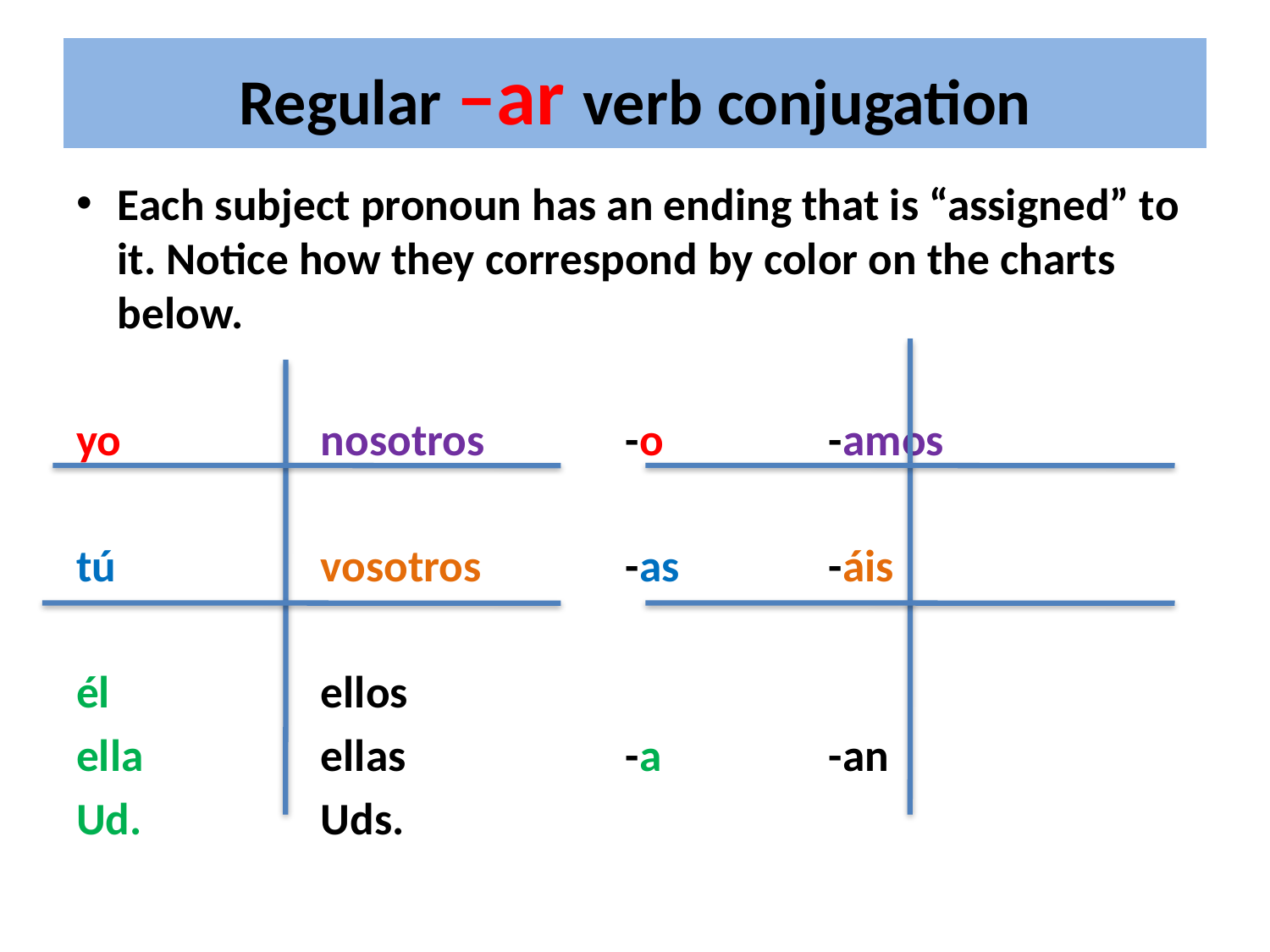

# Regular –ar verb conjugation
Each subject pronoun has an ending that is “assigned” to it. Notice how they correspond by color on the charts below.

yo		nosotros		-o		-amos

tú			vosotros		-as		-áis

él			ellos
ella		ellas			-a		-an
Ud.		Uds.